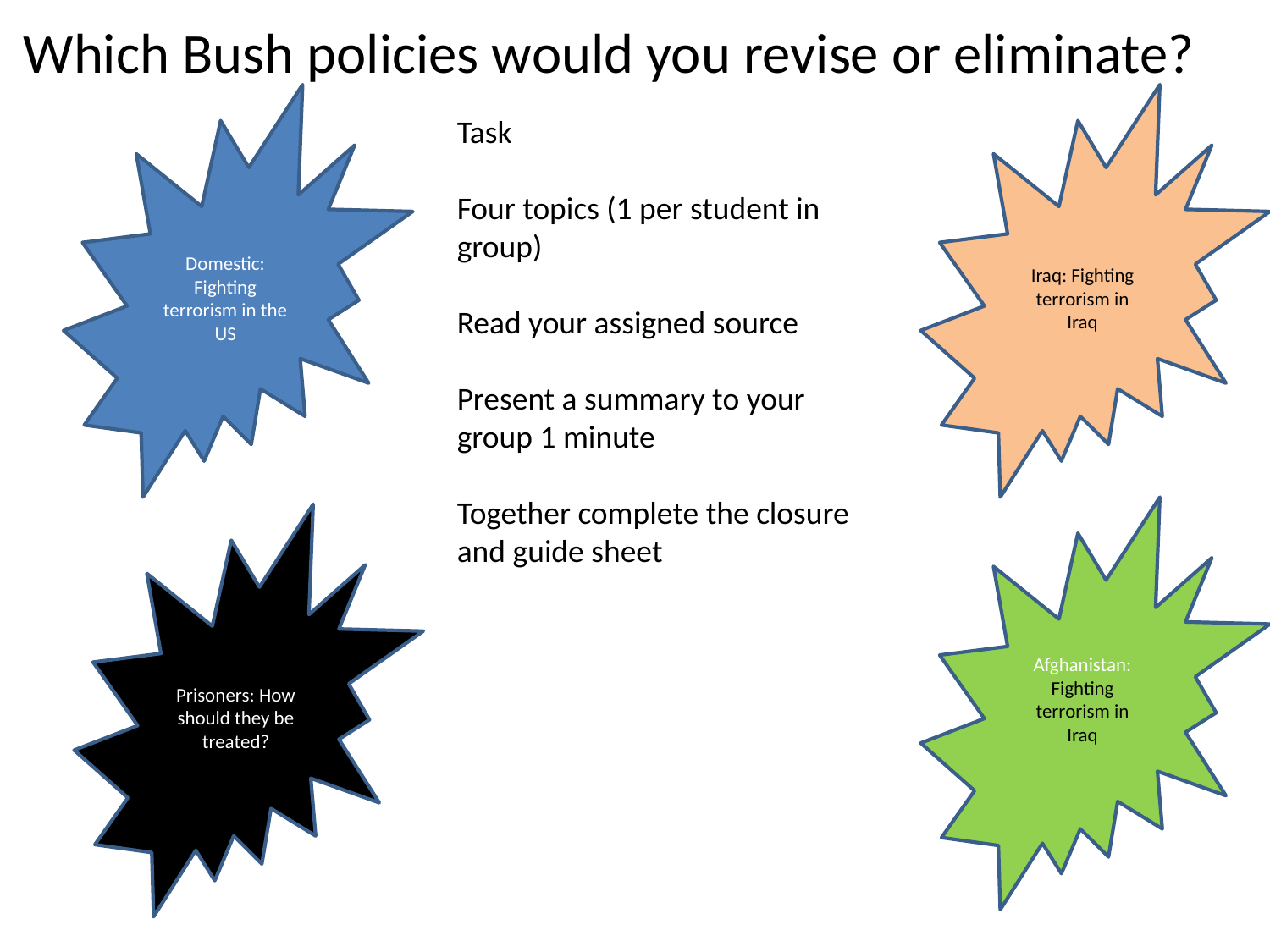

Which Bush policies would you revise or eliminate?
Domestic: Fighting terrorism in the US
Iraq: Fighting terrorism in Iraq
Task

Four topics (1 per student in group)

Read your assigned source

Present a summary to your group 1 minute

Together complete the closure and guide sheet
Afghanistan: Fighting terrorism in Iraq

Prisoners: How should they be treated?